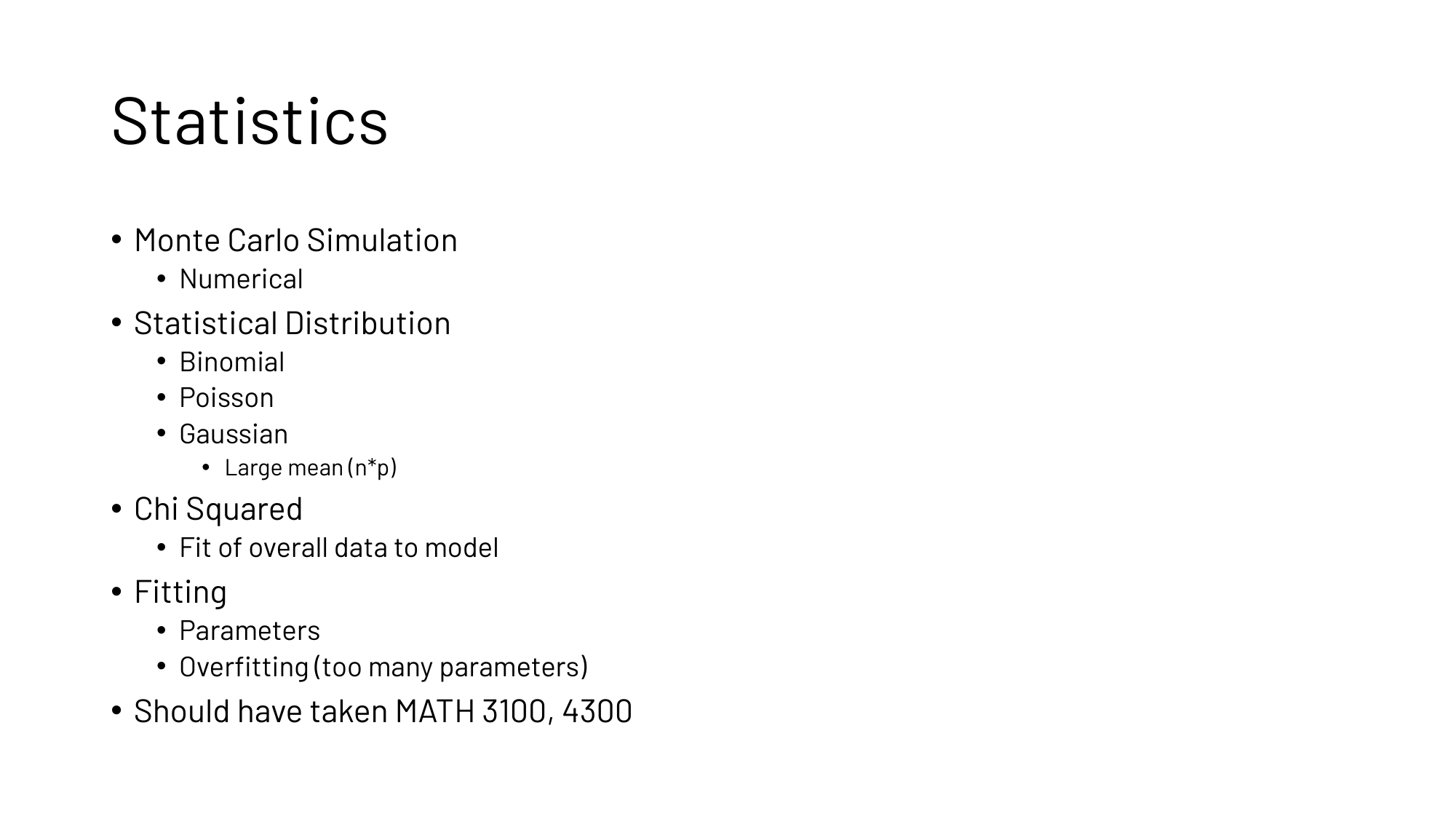

# Statistics
Monte Carlo Simulation
Numerical
Statistical Distribution
Binomial
Poisson
Gaussian
Large mean (n*p)
Chi Squared
Fit of overall data to model
Fitting
Parameters
Overfitting (too many parameters)
Should have taken MATH 3100, 4300